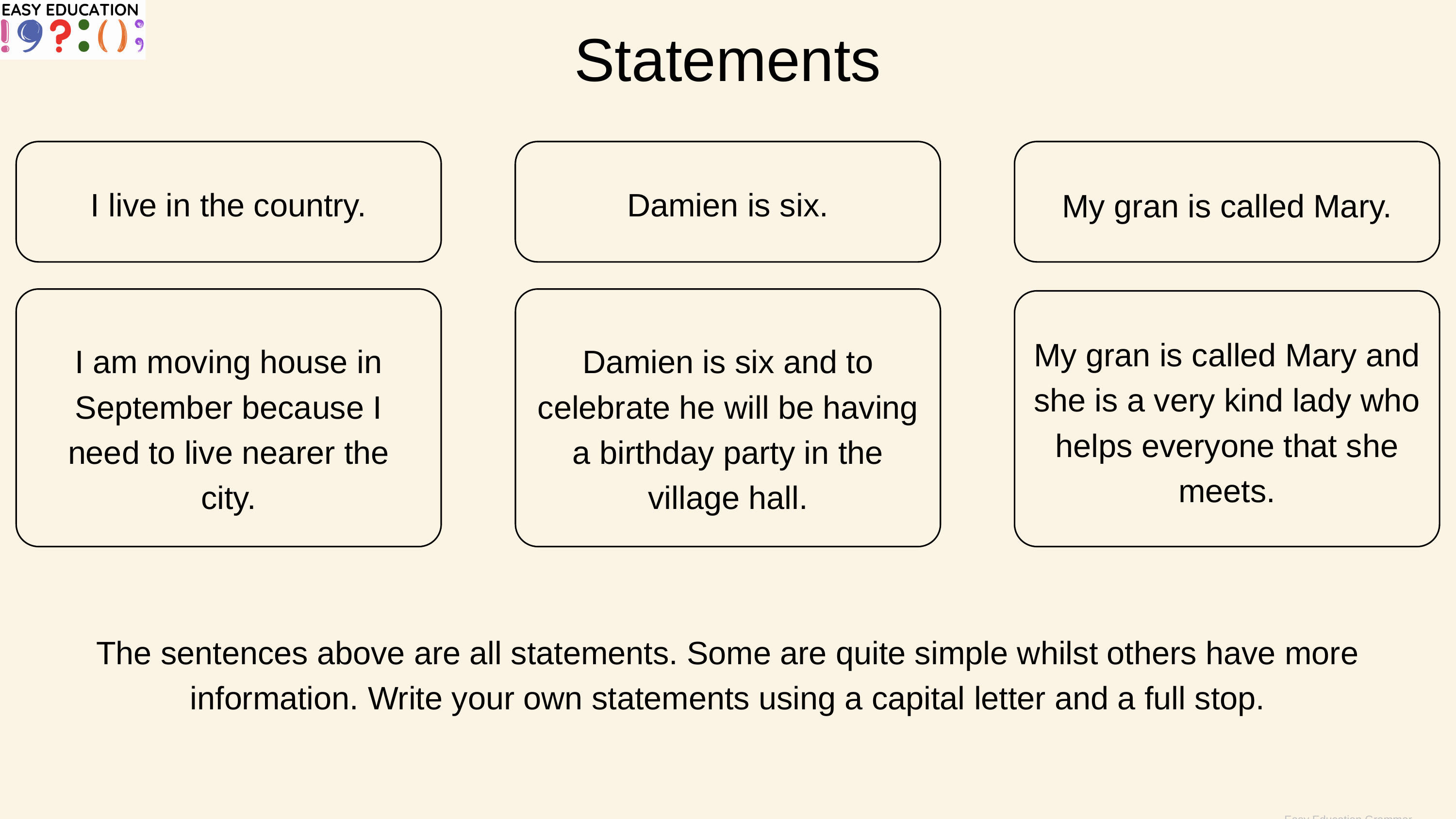

Statements

I live in the country.
Damien is six.
My gran is called Mary.

My gran is called Mary and she is a very kind lady who helps everyone that she meets.
I am moving house in September because I need to live nearer the city.
Damien is six and to celebrate he will be having a birthday party in the village hall.
The sentences above are all statements. Some are quite simple whilst others have more information. Write your own statements using a capital letter and a full stop.